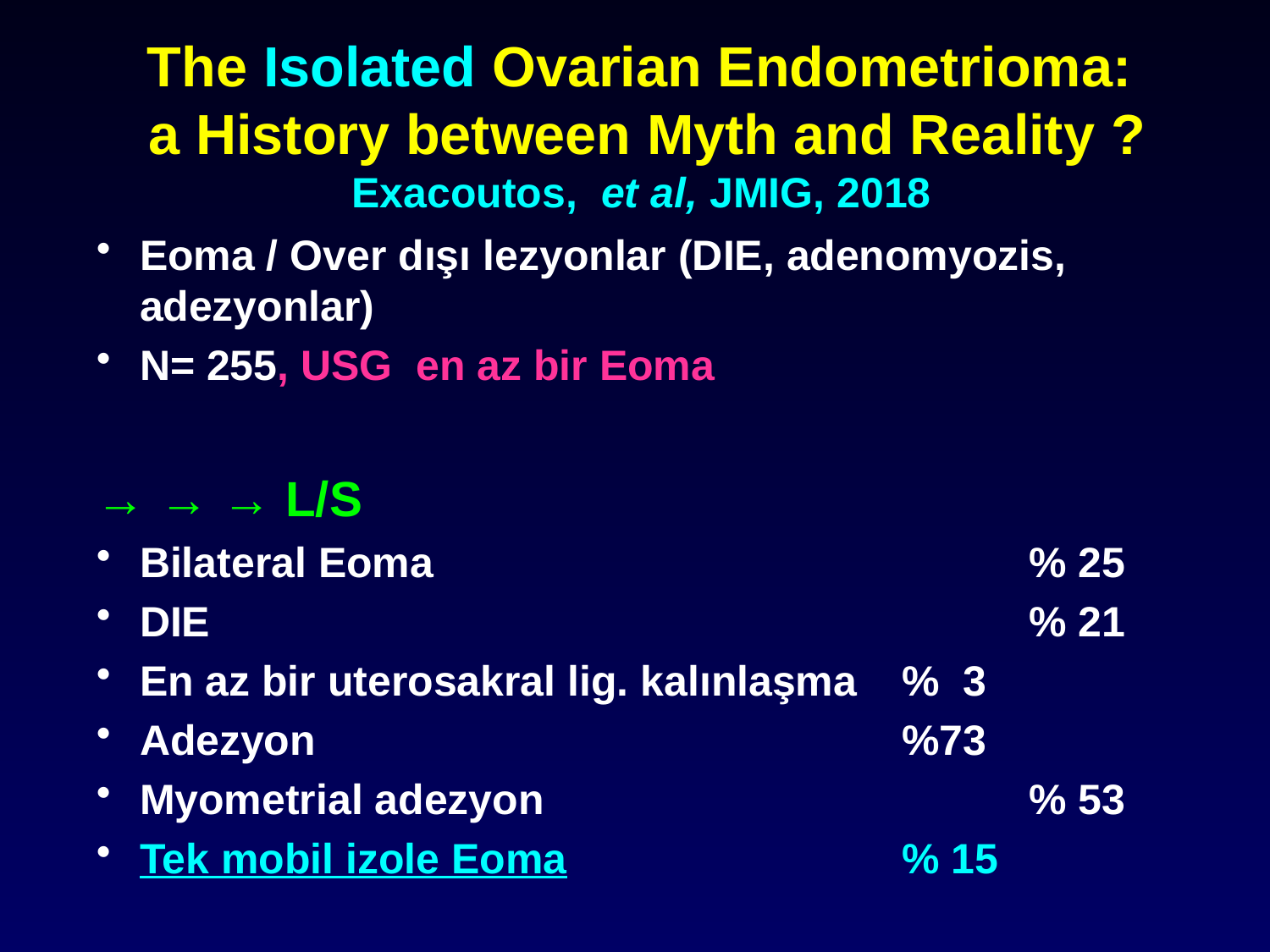

# The Isolated Ovarian Endometrioma: a History between Myth and Reality ? Exacoutos,  et al, JMIG, 2018
Eoma / Over dışı lezyonlar (DIE, adenomyozis, adezyonlar)
N= 255, USG  en az bir Eoma

→ → → L/S
Bilateral Eoma					% 25
DIE							% 21
En az bir uterosakral lig. kalınlaşma 	%  3
Adezyon 					%73
Myometrial adezyon 				% 53
Tek mobil izole Eoma			% 15